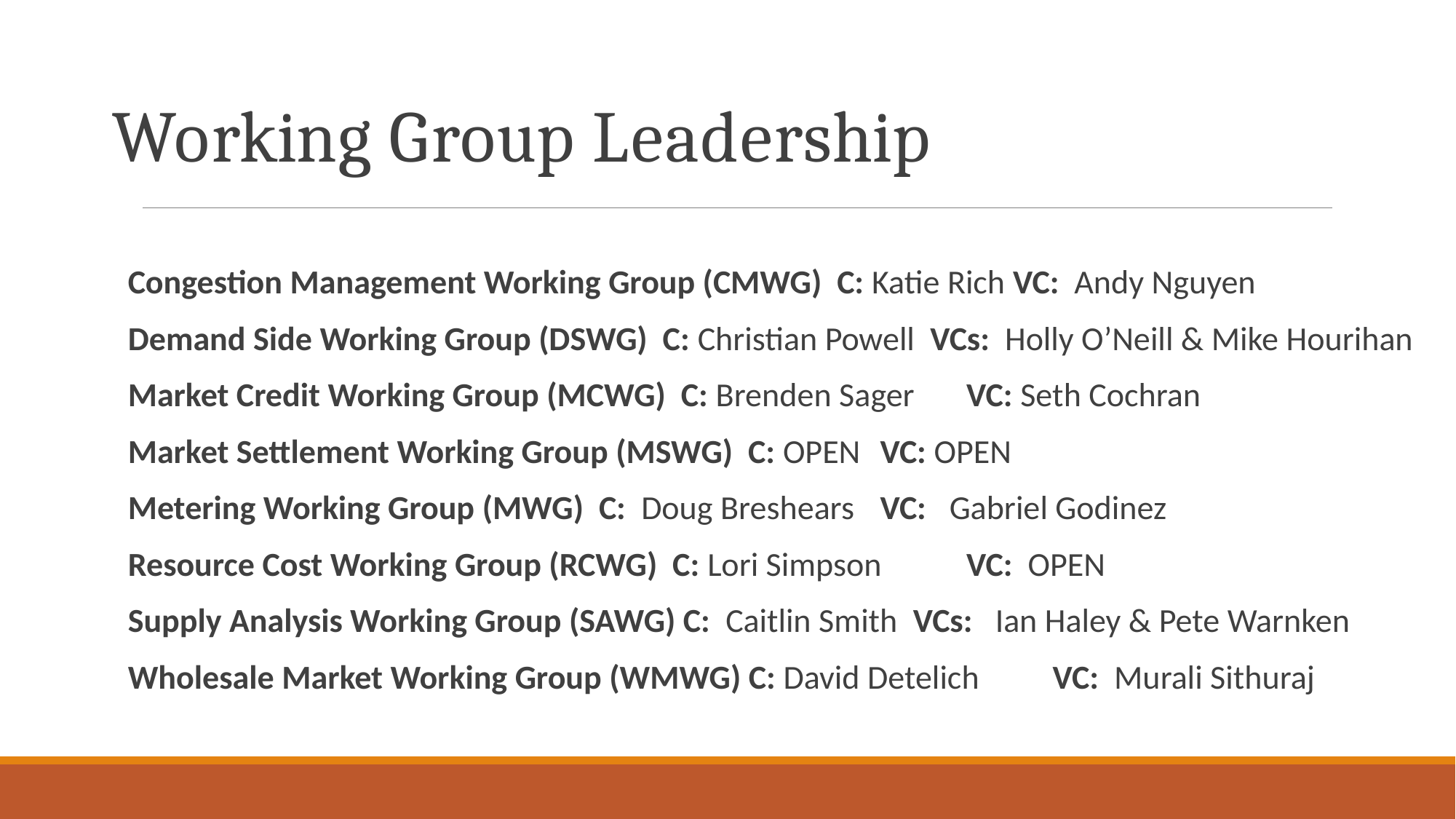

# Working Group Leadership

Congestion Management Working Group (CMWG)  C: Katie Rich VC:  Andy Nguyen
Demand Side Working Group (DSWG)  C: Christian Powell  VCs:  Holly O’Neill & Mike Hourihan
Market Credit Working Group (MCWG)  C: Brenden Sager 	VC: Seth Cochran
Market Settlement Working Group (MSWG)  C: OPEN 	VC: OPEN
Metering Working Group (MWG)  C:  Doug Breshears  	VC:   Gabriel Godinez
Resource Cost Working Group (RCWG)  C: Lori Simpson  	VC:  OPEN
Supply Analysis Working Group (SAWG) C:  Caitlin Smith  VCs:   Ian Haley & Pete Warnken
Wholesale Market Working Group (WMWG) C: David Detelich 	VC:  Murali Sithuraj